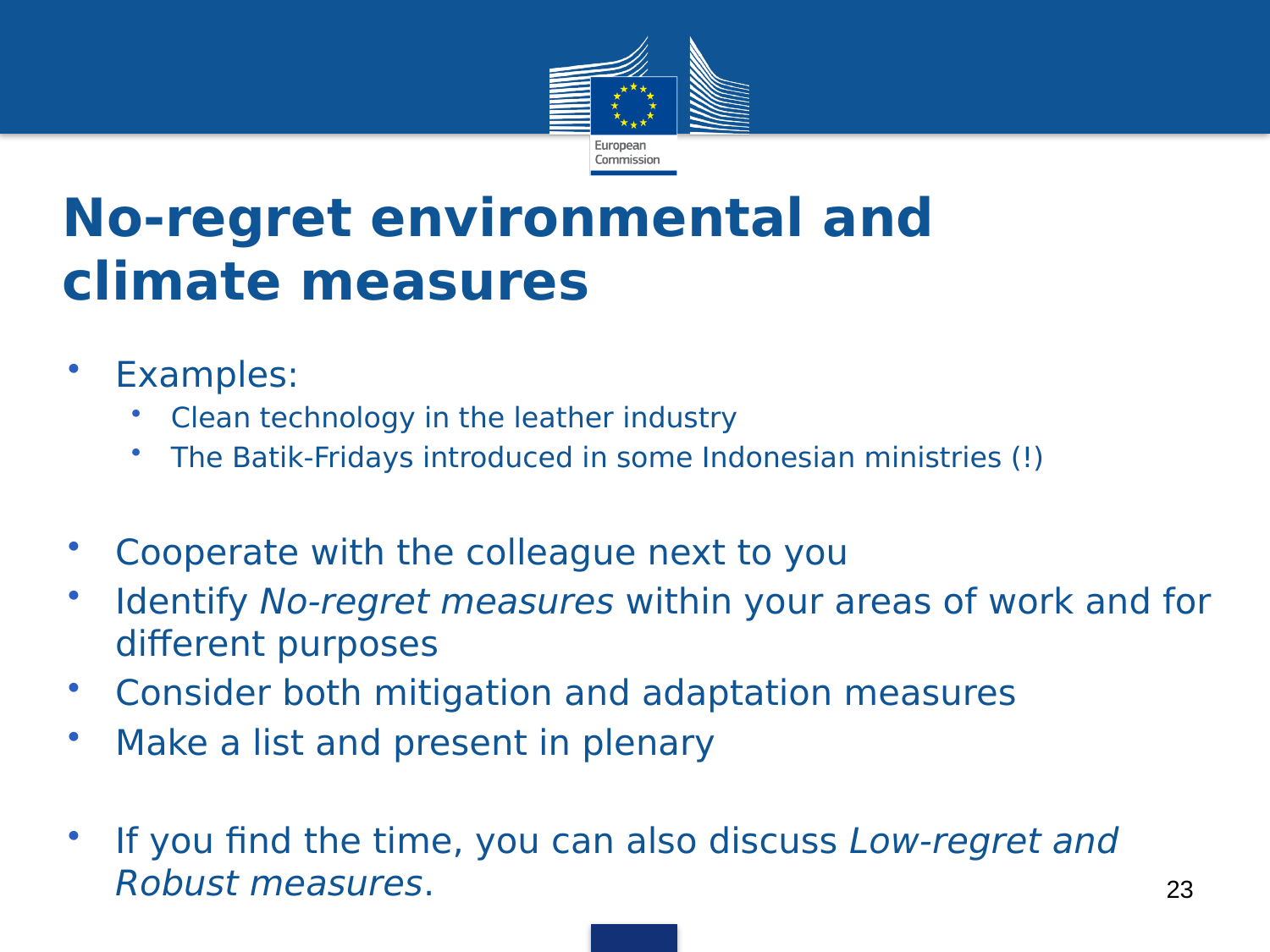

# No-regret environmental and climate measures
Examples:
Clean technology in the leather industry
The Batik-Fridays introduced in some Indonesian ministries (!)

Cooperate with the colleague next to you
Identify No-regret measures within your areas of work and for different purposes
Consider both mitigation and adaptation measures
Make a list and present in plenary

If you find the time, you can also discuss Low-regret and Robust measures.

23